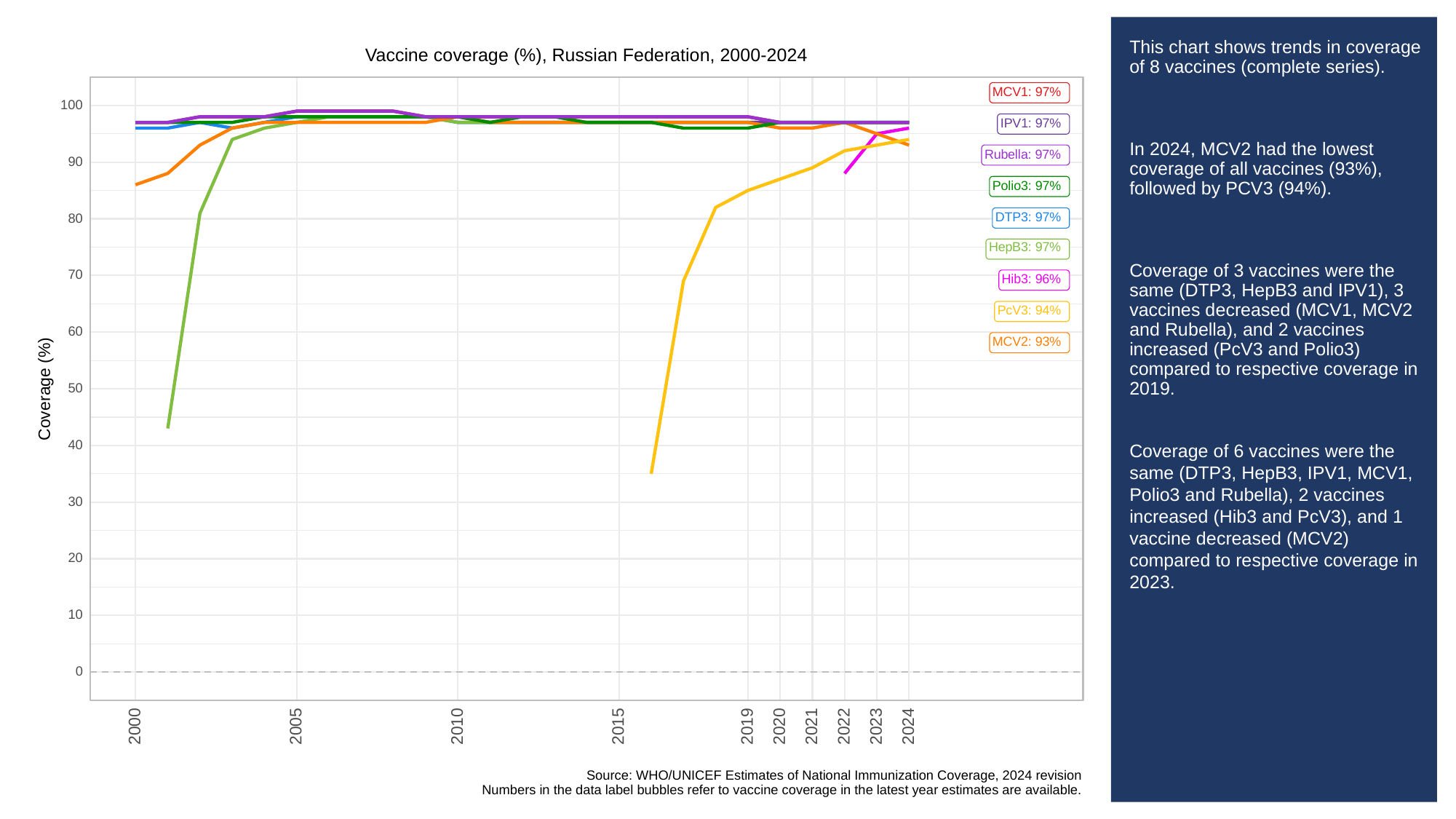

# This chart shows trends in coverage of 8 vaccines (complete series).

In 2024, MCV2 had the lowest coverage of all vaccines (93%), followed by PCV3 (94%).

Coverage of 3 vaccines were the same (DTP3, HepB3 and IPV1), 3 vaccines decreased (MCV1, MCV2 and Rubella), and 2 vaccines increased (PcV3 and Polio3) compared to respective coverage in 2019.

Coverage of 6 vaccines were the same (DTP3, HepB3, IPV1, MCV1, Polio3 and Rubella), 2 vaccines increased (Hib3 and PcV3), and 1 vaccine decreased (MCV2) compared to respective coverage in 2023.

Vaccine coverage (%), Russian Federation, 2000-2024

MCV1: 97%

100

IPV1: 97%

Rubella: 97%
90

Polio3: 97%

DTP3: 97%
80

HepB3: 97%

70
Hib3: 96%

PcV3: 94%
60

MCV2: 93%

Coverage (%)
50

40

30

20

10

0

2023
2000
2005
2010
2015
2019
2020
2021
2022
2024
Source: WHO/UNICEF Estimates of National Immunization Coverage, 2024 revision
Numbers in the data label bubbles refer to vaccine coverage in the latest year estimates are available.